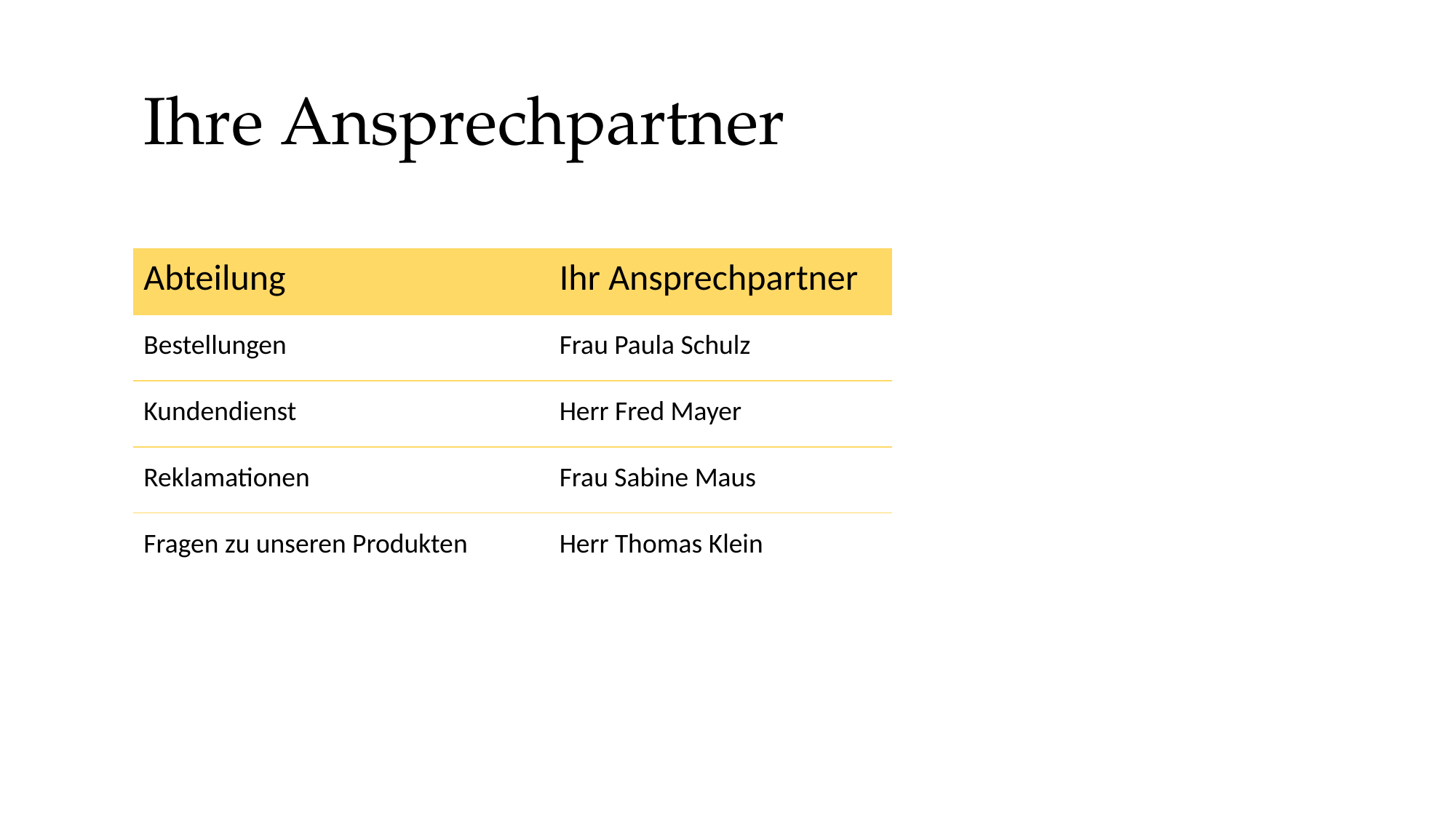

# Ihre Ansprechpartner
| Abteilung | Ihr Ansprechpartner |
| --- | --- |
| Bestellungen | Frau Paula Schulz |
| Kundendienst | Herr Fred Mayer |
| Reklamationen | Frau Sabine Maus |
| Fragen zu unseren Produkten | Herr Thomas Klein |